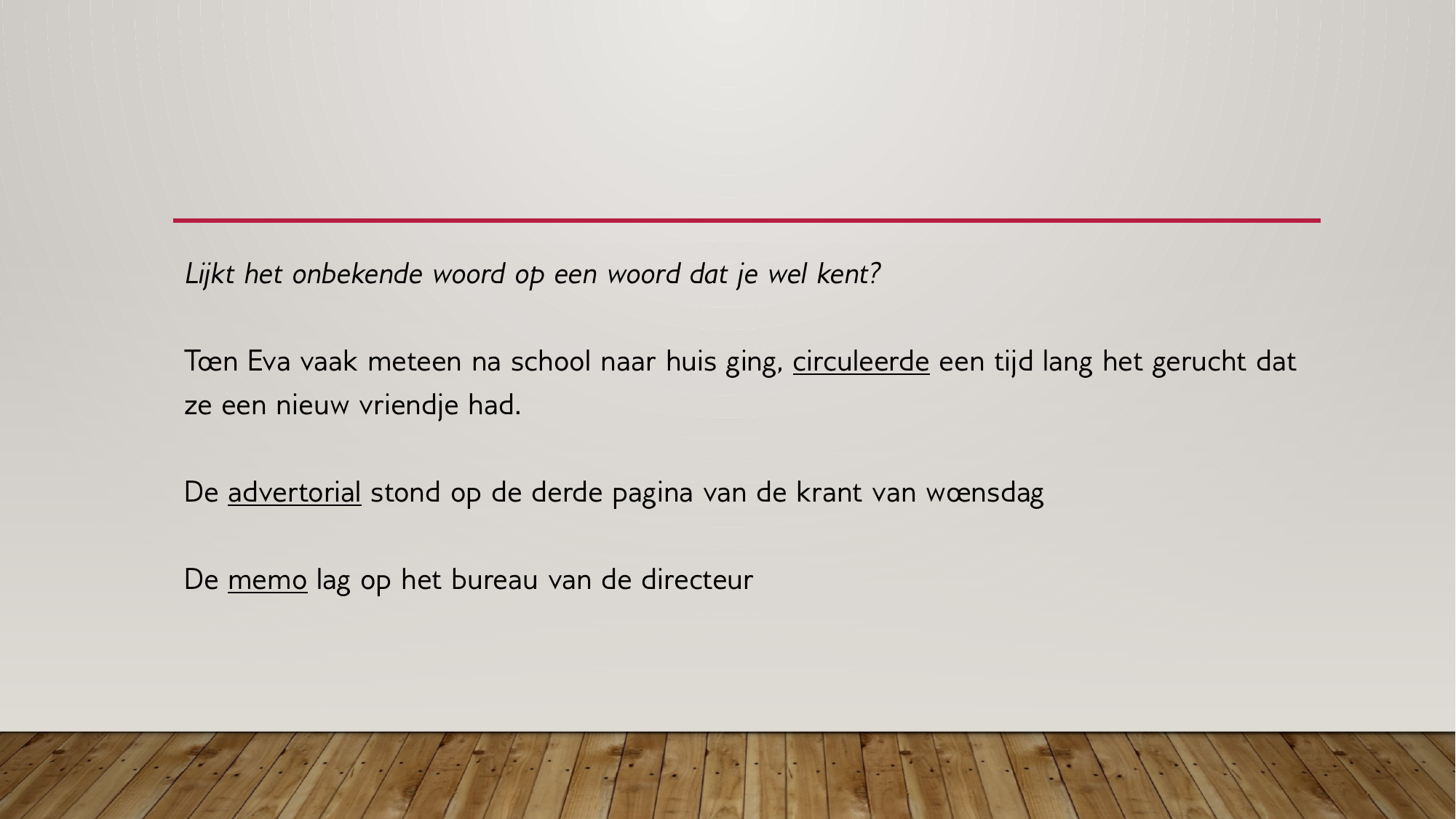

#
Lijkt het onbekende woord op een woord dat je wel kent?
Toen Eva vaak meteen na school naar huis ging, circuleerde een tijd lang het gerucht dat ze een nieuw vriendje had.
De advertorial stond op de derde pagina van de krant van woensdag
De memo lag op het bureau van de directeur